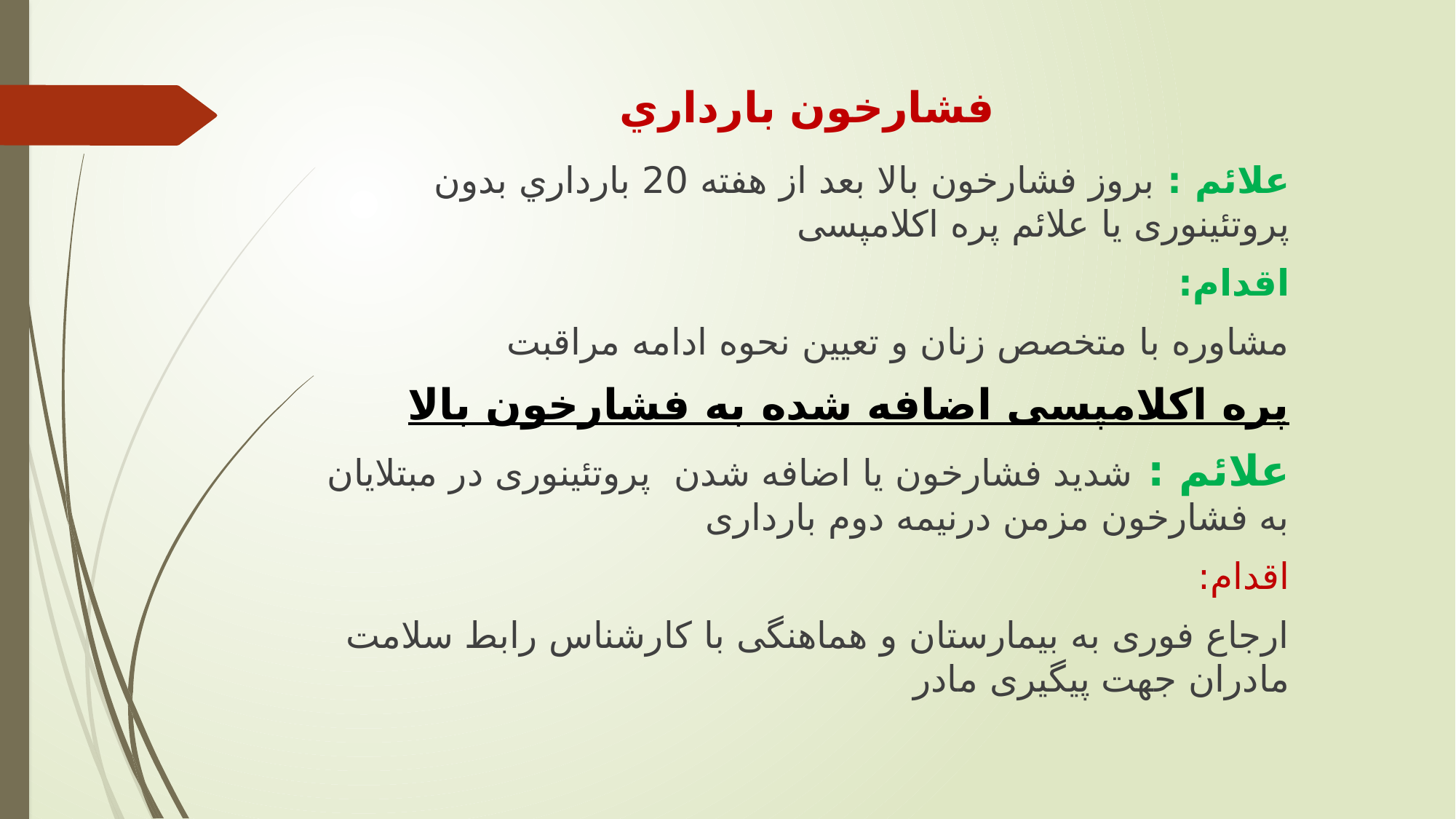

# فشارخون بارداري
علائم : بروز فشارخون بالا بعد از هفته 20 بارداري بدون پروتئینوری یا علائم پره اکلامپسی
اقدام:
مشاوره با متخصص زنان و تعیین نحوه ادامه مراقبت
پره اکلامپسی اضافه شده به فشارخون بالا
علائم : شدید فشارخون یا اضافه شدن  پروتئینوری در مبتلایان به فشارخون مزمن درنیمه دوم بارداری
اقدام:
ارجاع فوری به بیمارستان و هماهنگی با کارشناس رابط سلامت مادران جهت پیگیری مادر